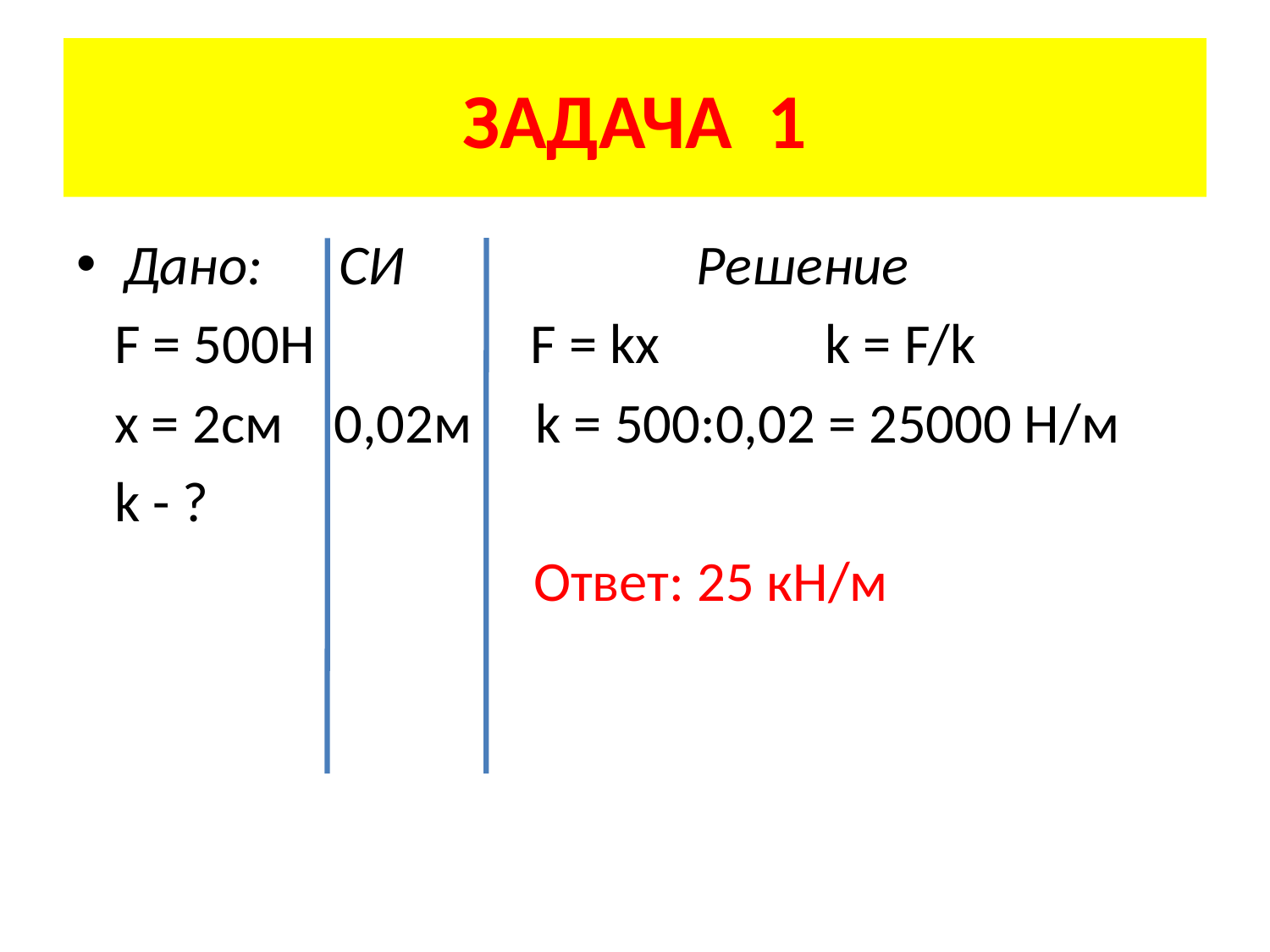

# ЗАДАЧА  1
Дано:      СИ                       Решение
   F = 500H                 F = kx             k = F/k
   x = 2см    0,02м     k = 500:0,02 = 25000 Н/м
   k - ?
                                    Ответ: 25 кН/м